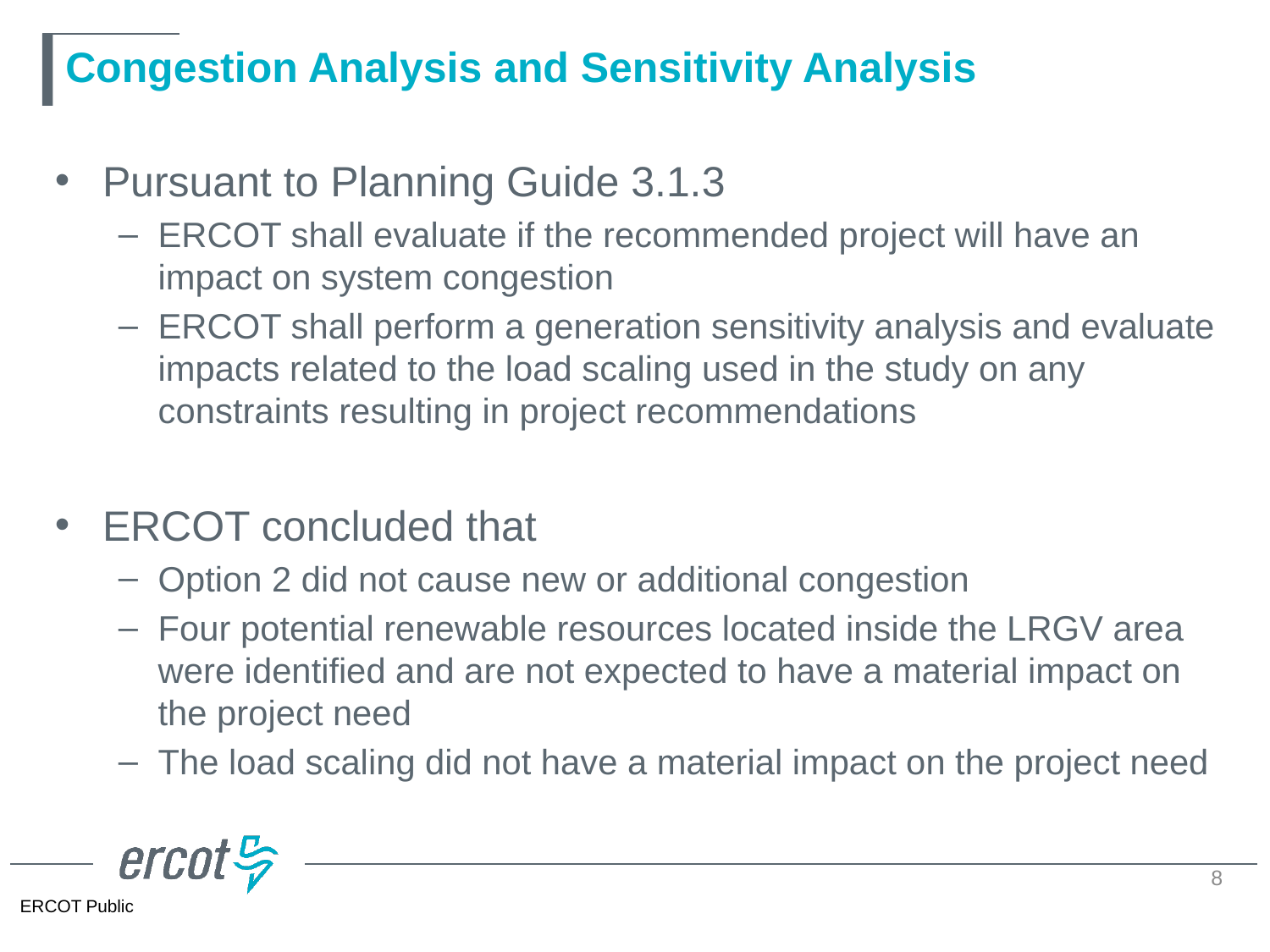

# Congestion Analysis and Sensitivity Analysis
Pursuant to Planning Guide 3.1.3
ERCOT shall evaluate if the recommended project will have an impact on system congestion
ERCOT shall perform a generation sensitivity analysis and evaluate impacts related to the load scaling used in the study on any constraints resulting in project recommendations

ERCOT concluded that
Option 2 did not cause new or additional congestion
Four potential renewable resources located inside the LRGV area were identified and are not expected to have a material impact on the project need
The load scaling did not have a material impact on the project need

8